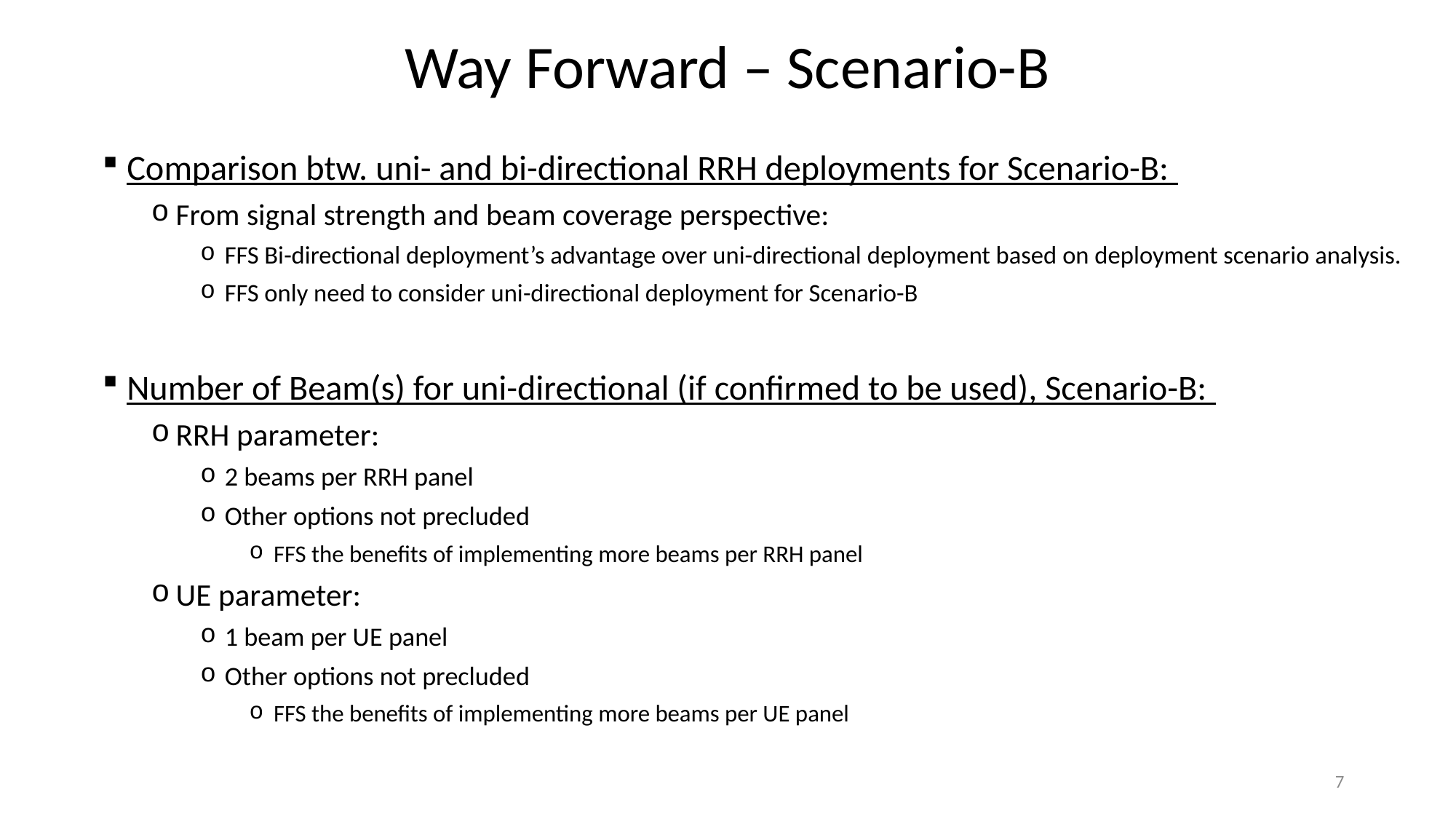

# Way Forward – Scenario-B
Comparison btw. uni- and bi-directional RRH deployments for Scenario-B:
From signal strength and beam coverage perspective:
FFS Bi-directional deployment’s advantage over uni-directional deployment based on deployment scenario analysis.
FFS only need to consider uni-directional deployment for Scenario-B

Number of Beam(s) for uni-directional (if confirmed to be used), Scenario-B:
RRH parameter:
2 beams per RRH panel
Other options not precluded
FFS the benefits of implementing more beams per RRH panel
UE parameter:
1 beam per UE panel
Other options not precluded
FFS the benefits of implementing more beams per UE panel
7